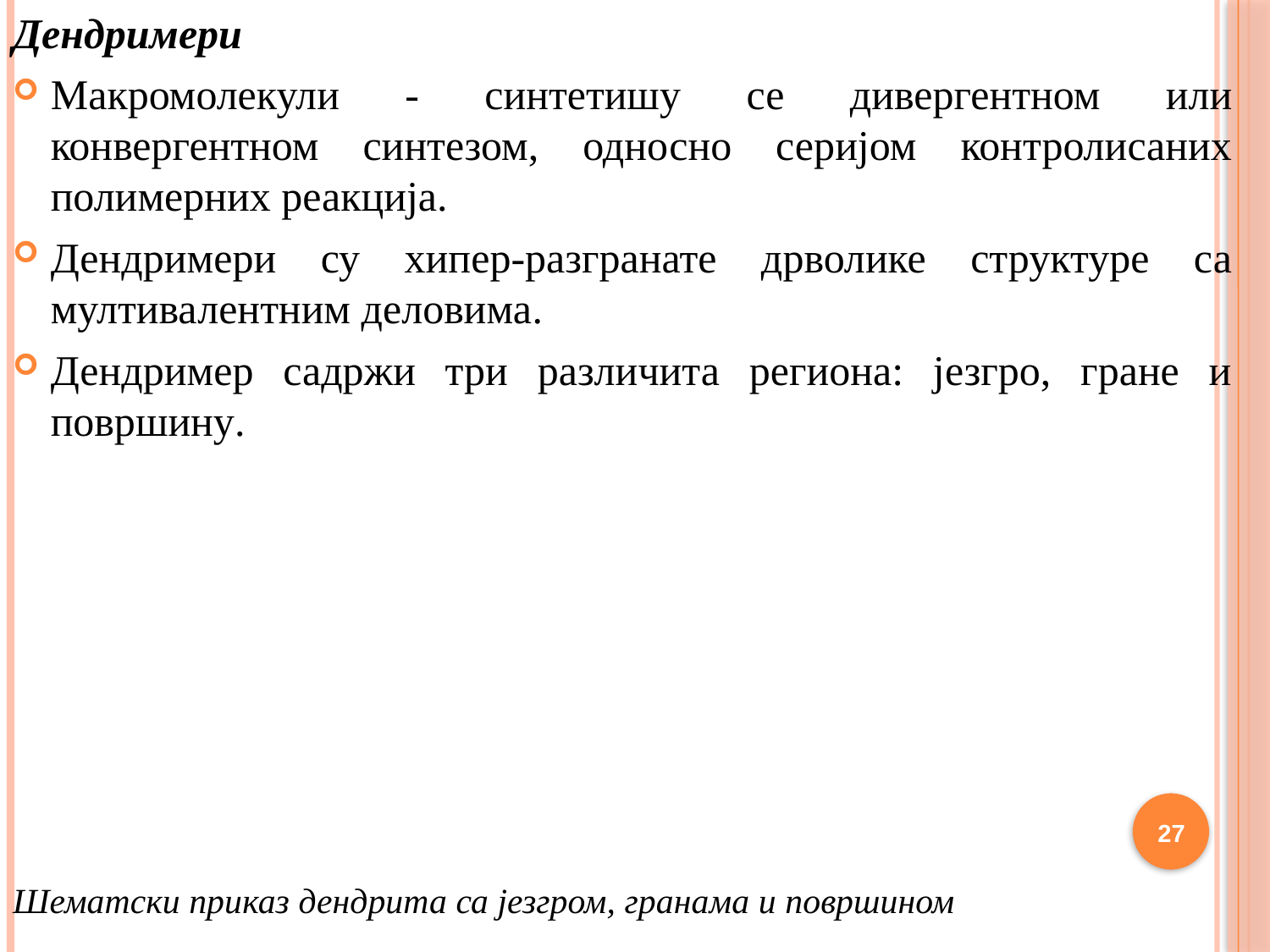

Дендримери
Макромолекули - синтетишу се дивергентном или конвергентном синтезом, односно серијом контролисаних полимерних реакција.
Дендримери су хипер-разгранате дрволике структуре са мултивалентним деловима.
Дендример садржи три различита региона: језгро, гране и површину.

Шематски приказ дендрита са језгром, гранама и површином

27